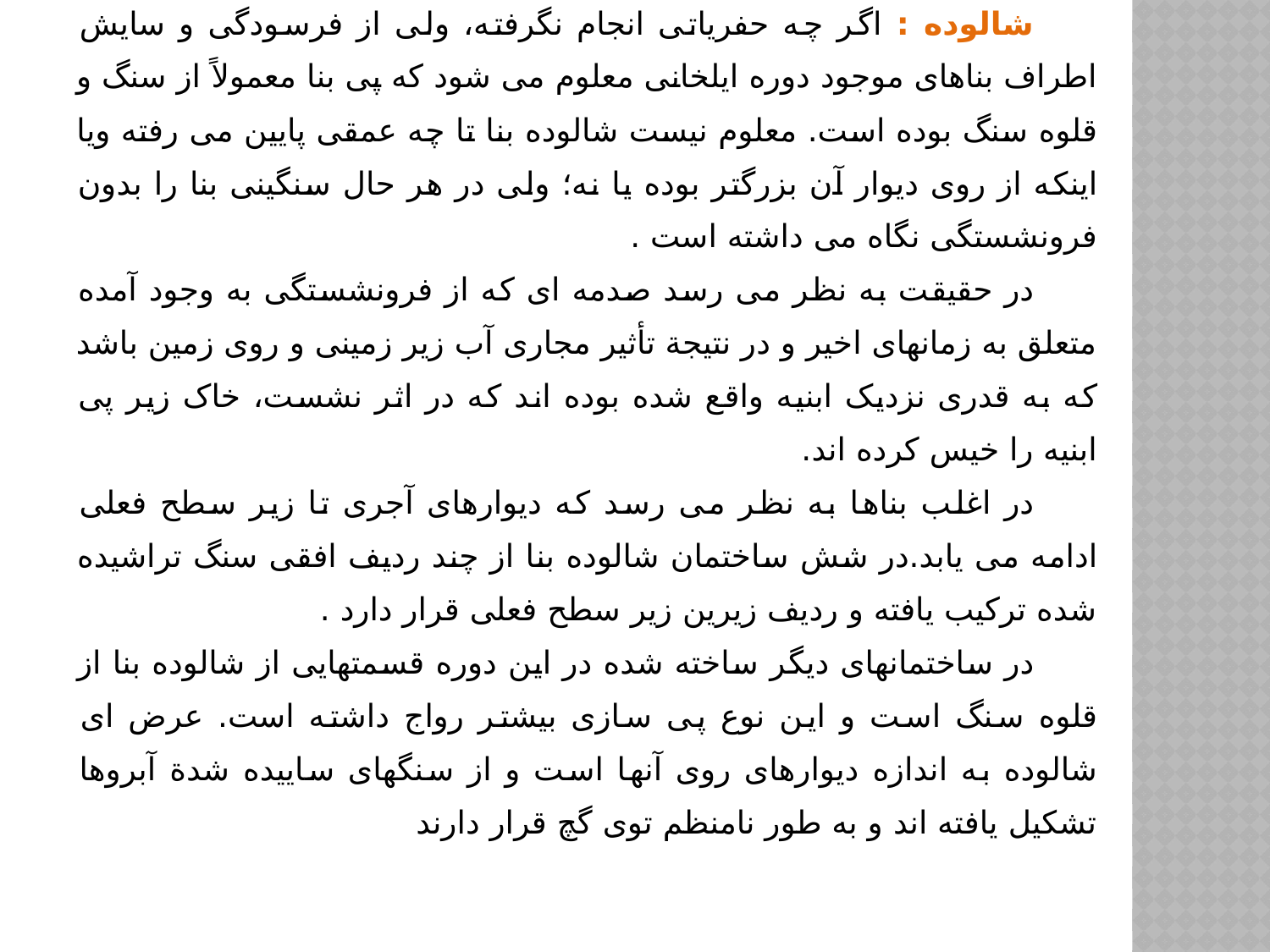

شالوده : اگر چه حفریاتی انجام نگرفته، ولی از فرسودگی و سایش اطراف بناهای موجود دوره ایلخانی معلوم می شود که پی بنا معمولاً از سنگ و قلوه سنگ بوده است. معلوم نیست شالوده بنا تا چه عمقی پایین می رفته ویا اینکه از روی دیوار آن بزرگتر بوده یا نه؛ ولی در هر حال سنگینی بنا را بدون فرونشستگی نگاه می داشته است .
در حقیقت به نظر می رسد صدمه ای که از فرونشستگی به وجود آمده متعلق به زمانهای اخیر و در نتیجة تأثیر مجاری آب زیر زمینی و روی زمین باشد که به قدری نزدیک ابنیه واقع شده بوده اند که در اثر نشست، خاک زیر پی ابنیه را خیس کرده اند.
در اغلب بناها به نظر می رسد که دیوارهای آجری تا زیر سطح فعلی ادامه می یابد.در شش ساختمان شالوده بنا از چند ردیف افقی سنگ تراشیده شده ترکیب یافته و ردیف زیرین زیر سطح فعلی قرار دارد .
در ساختمانهای دیگر ساخته شده در این دوره قسمتهایی از شالوده بنا از قلوه سنگ است و این نوع پی سازی بیشتر رواج داشته است. عرض ای شالوده به اندازه دیوارهای روی آنها است و از سنگهای ساییده شدة آبروها تشکیل یافته اند و به طور نامنظم توی گچ قرار دارند